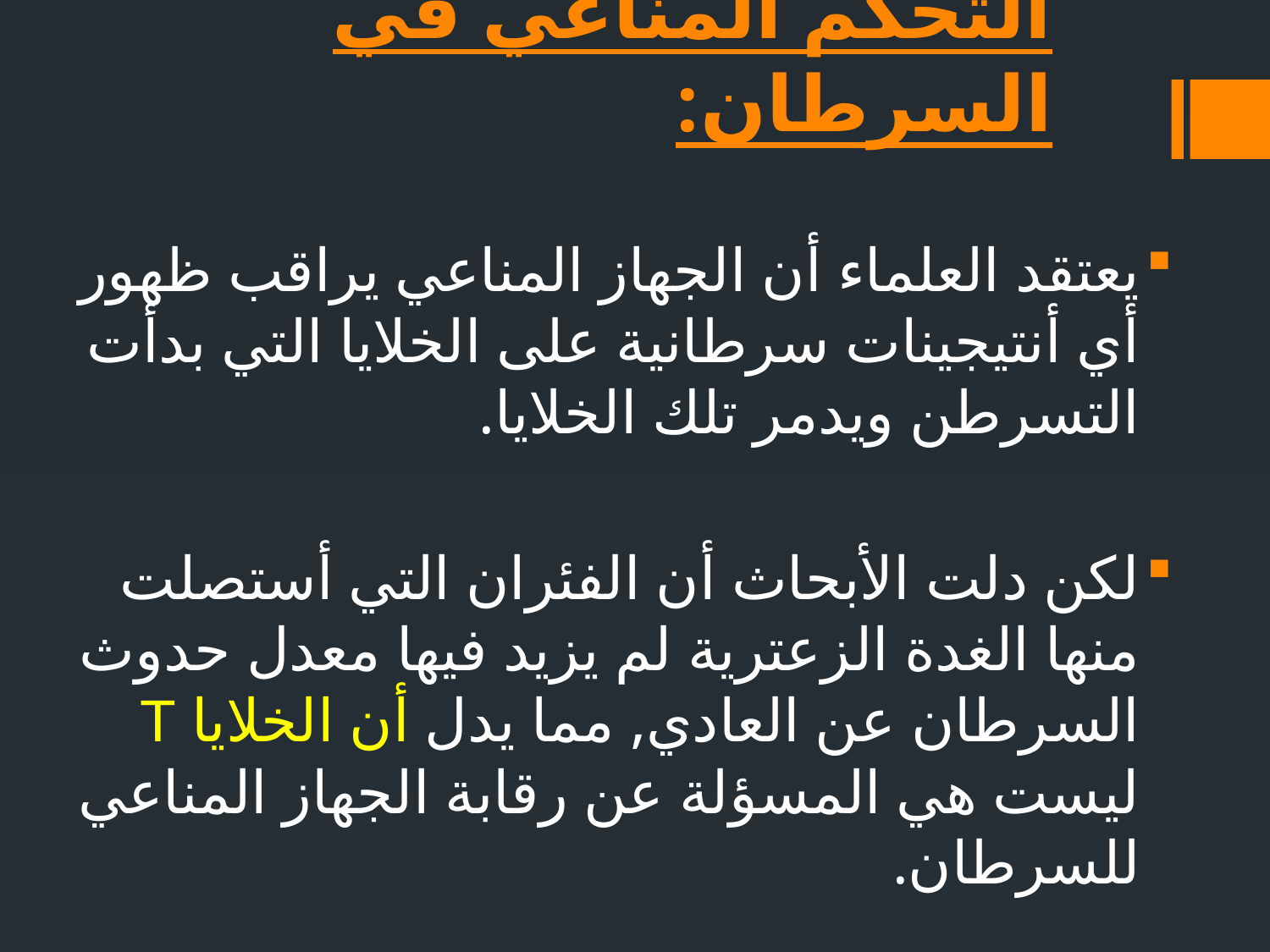

# التحكم المناعي في السرطان:
يعتقد العلماء أن الجهاز المناعي يراقب ظهور أي أنتيجينات سرطانية على الخلايا التي بدأت التسرطن ويدمر تلك الخلايا.

لكن دلت الأبحاث أن الفئران التي أستصلت منها الغدة الزعترية لم يزيد فيها معدل حدوث السرطان عن العادي, مما يدل أن الخلايا T ليست هي المسؤلة عن رقابة الجهاز المناعي للسرطان.